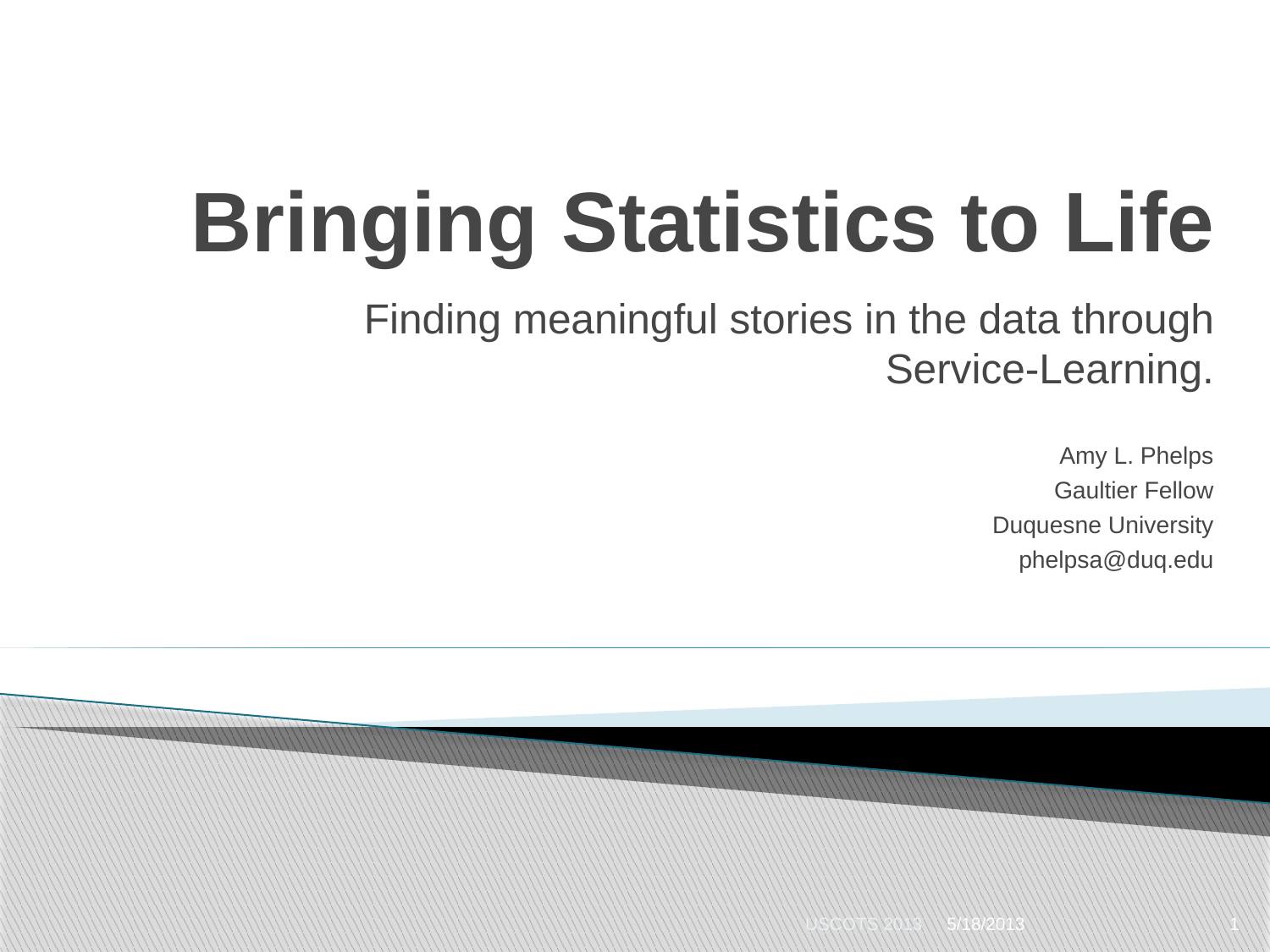

# Bringing Statistics to Life
Finding meaningful stories in the data through Service-Learning.

Amy L. Phelps
Gaultier Fellow
Duquesne University
phelpsa@duq.edu

USCOTS 2013
5/18/2013
1